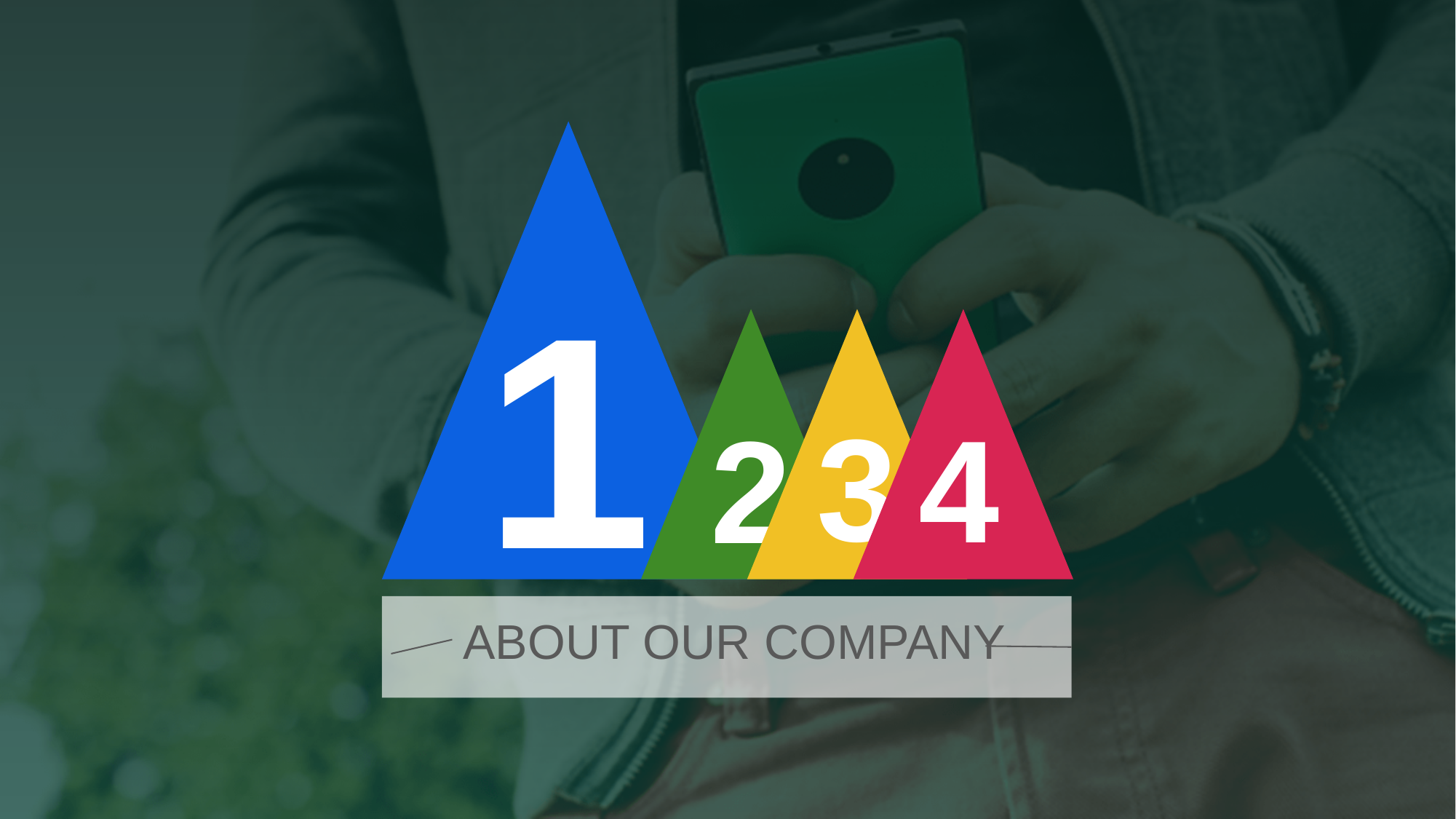

1

3
2
4

ABOUT OUR COMPANY